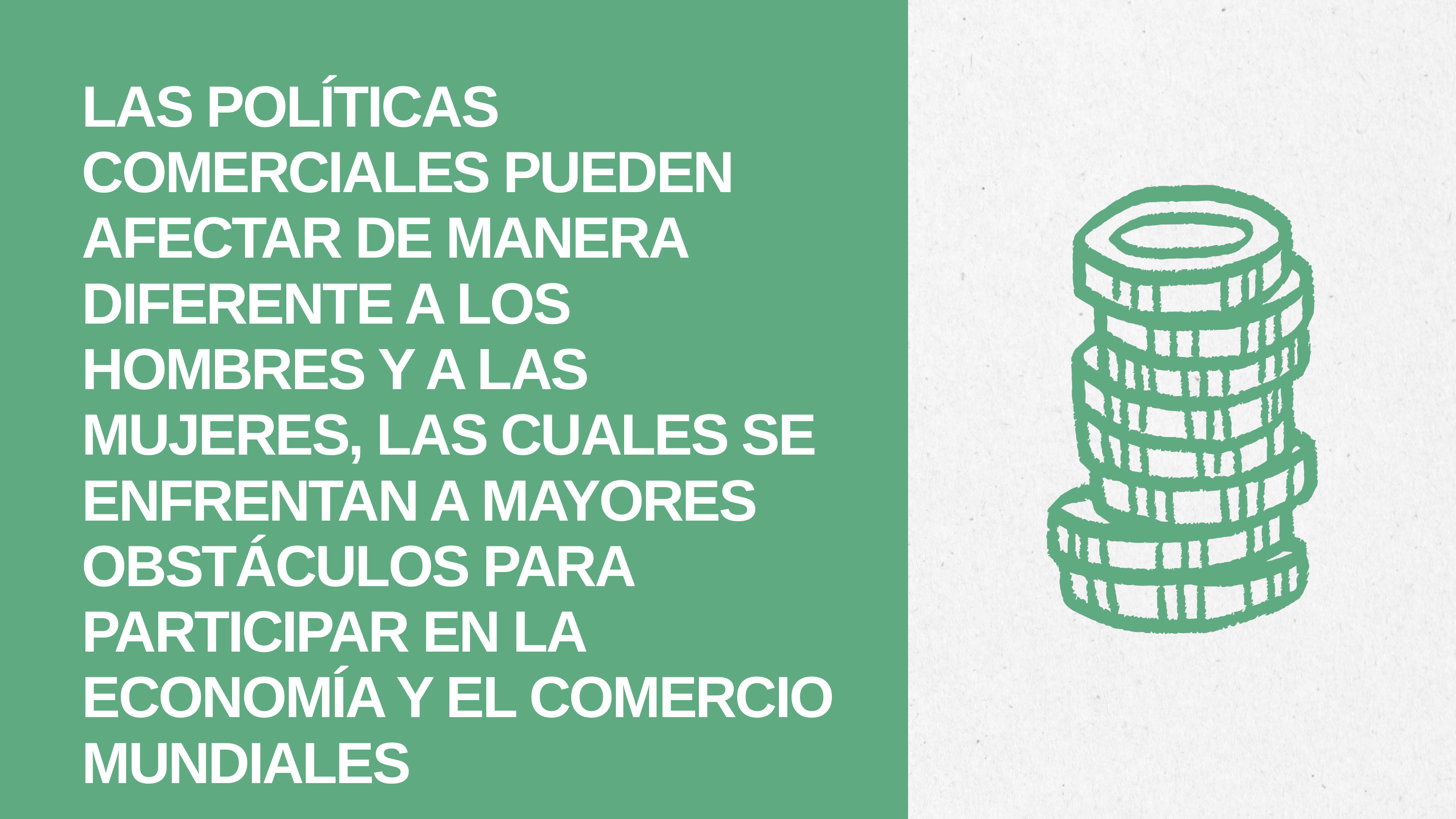

LAS POLÍTICAS COMERCIALES PUEDEN AFECTAR DE MANERA DIFERENTE A LOS HOMBRES Y A LAS MUJERES, LAS CUALES SE ENFRENTAN A MAYORES OBSTÁCULOS PARA PARTICIPAR EN LA ECONOMÍA Y EL COMERCIO MUNDIALES